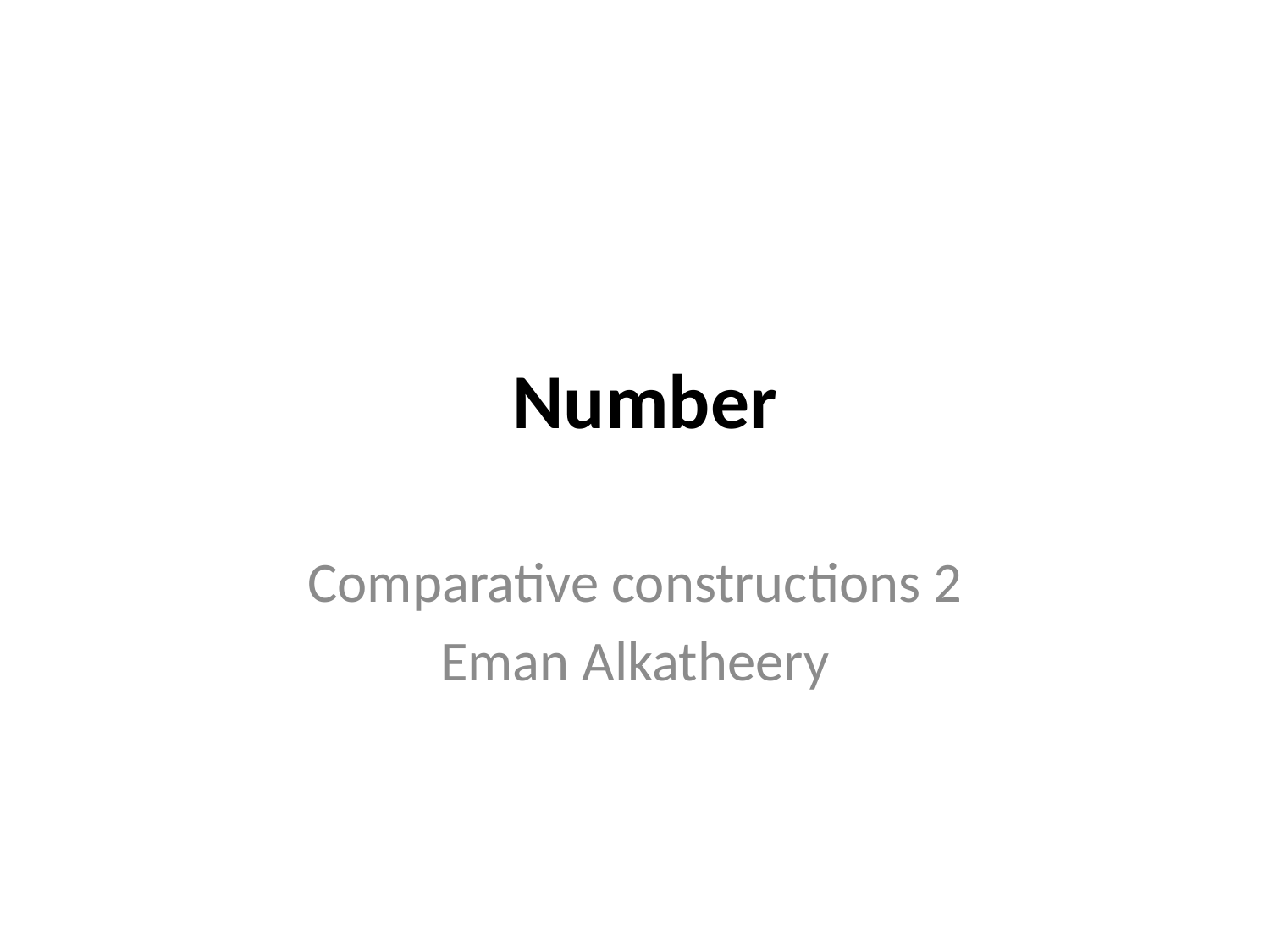

# Number
Comparative constructions 2
Eman Alkatheery